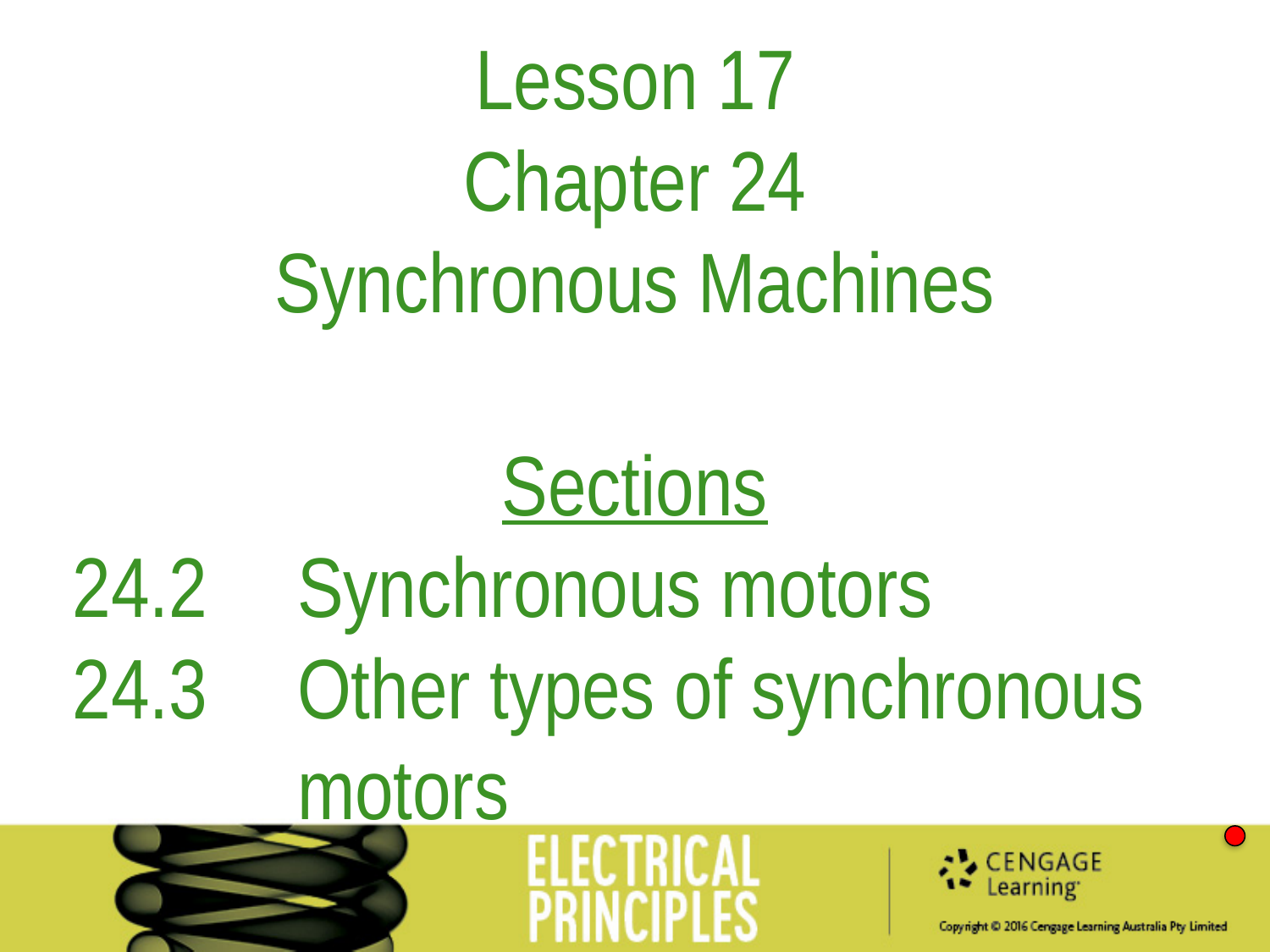

Lesson 17
Chapter 24
Synchronous Machines

Sections
24.2	Synchronous motors
24.3	Other types of synchronous motors